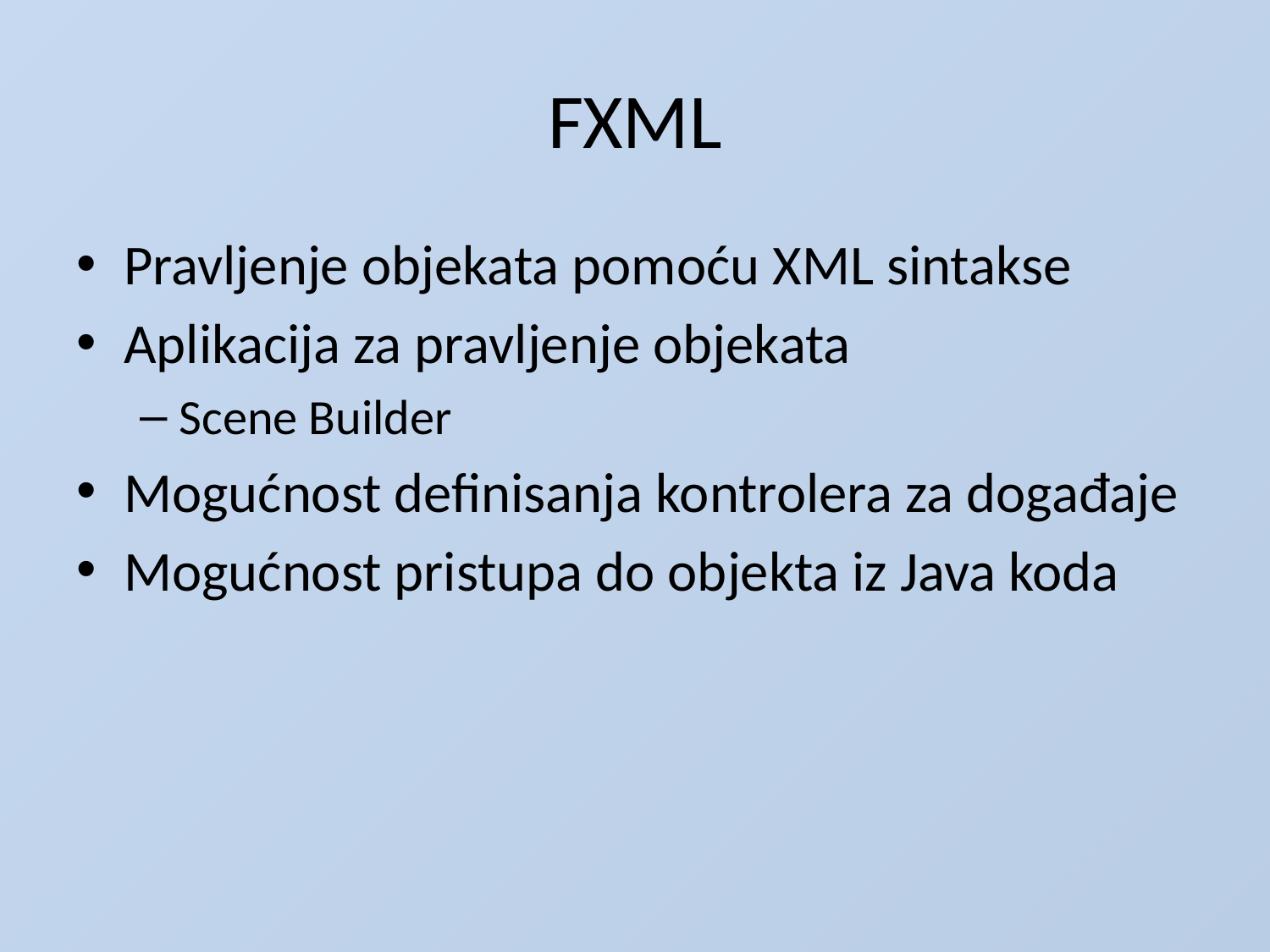

# FXML
Pravljenje objekata pomoću XML sintakse
Aplikacija za pravljenje objekata
Scene Builder
Mogućnost definisanja kontrolera za događaje
Mogućnost pristupa do objekta iz Java koda